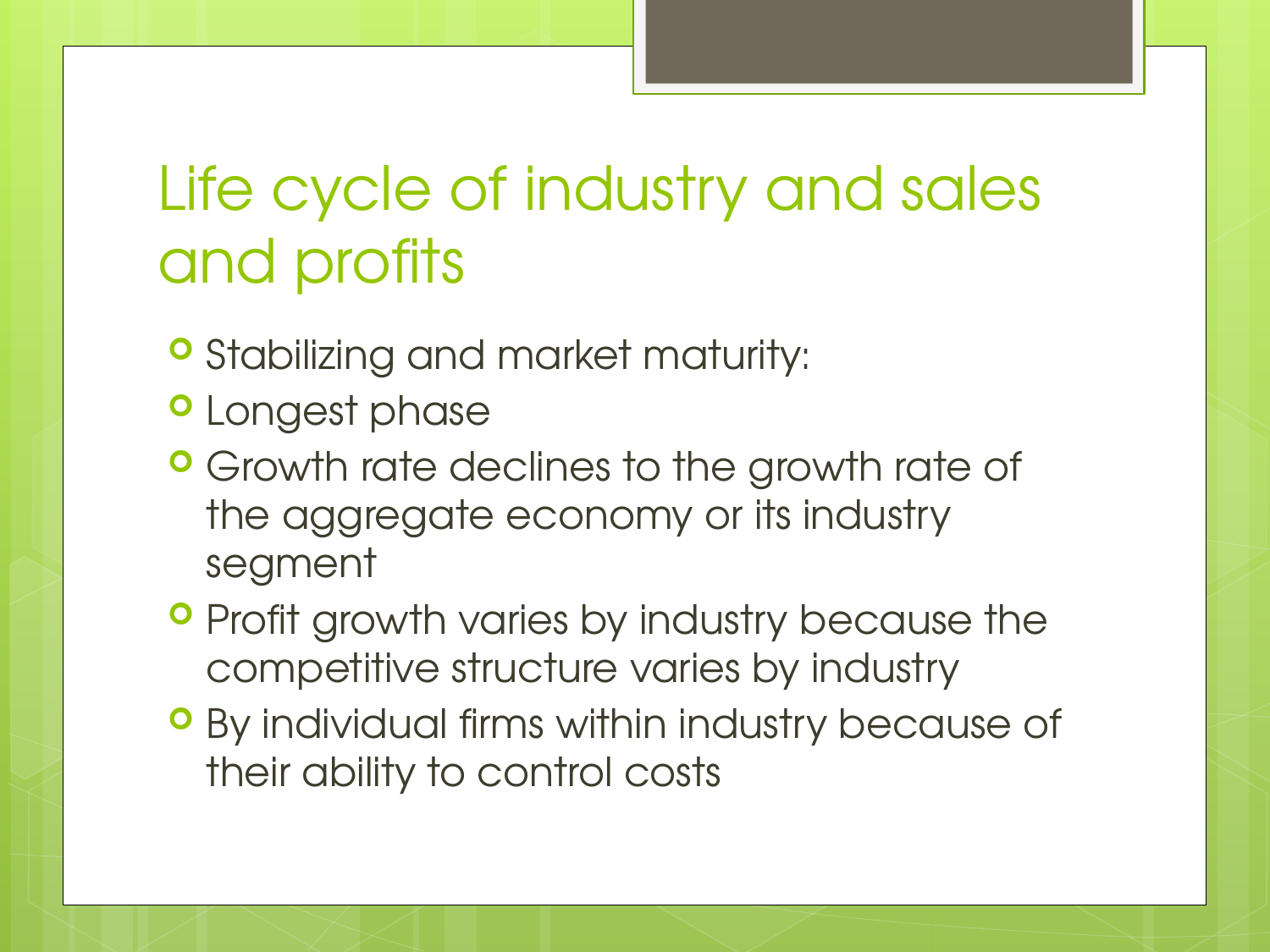

# Life cycle of industry and sales and profits
Stabilizing and market maturity:
Longest phase
Growth rate declines to the growth rate of the aggregate economy or its industry segment
Profit growth varies by industry because the competitive structure varies by industry
By individual firms within industry because of their ability to control costs